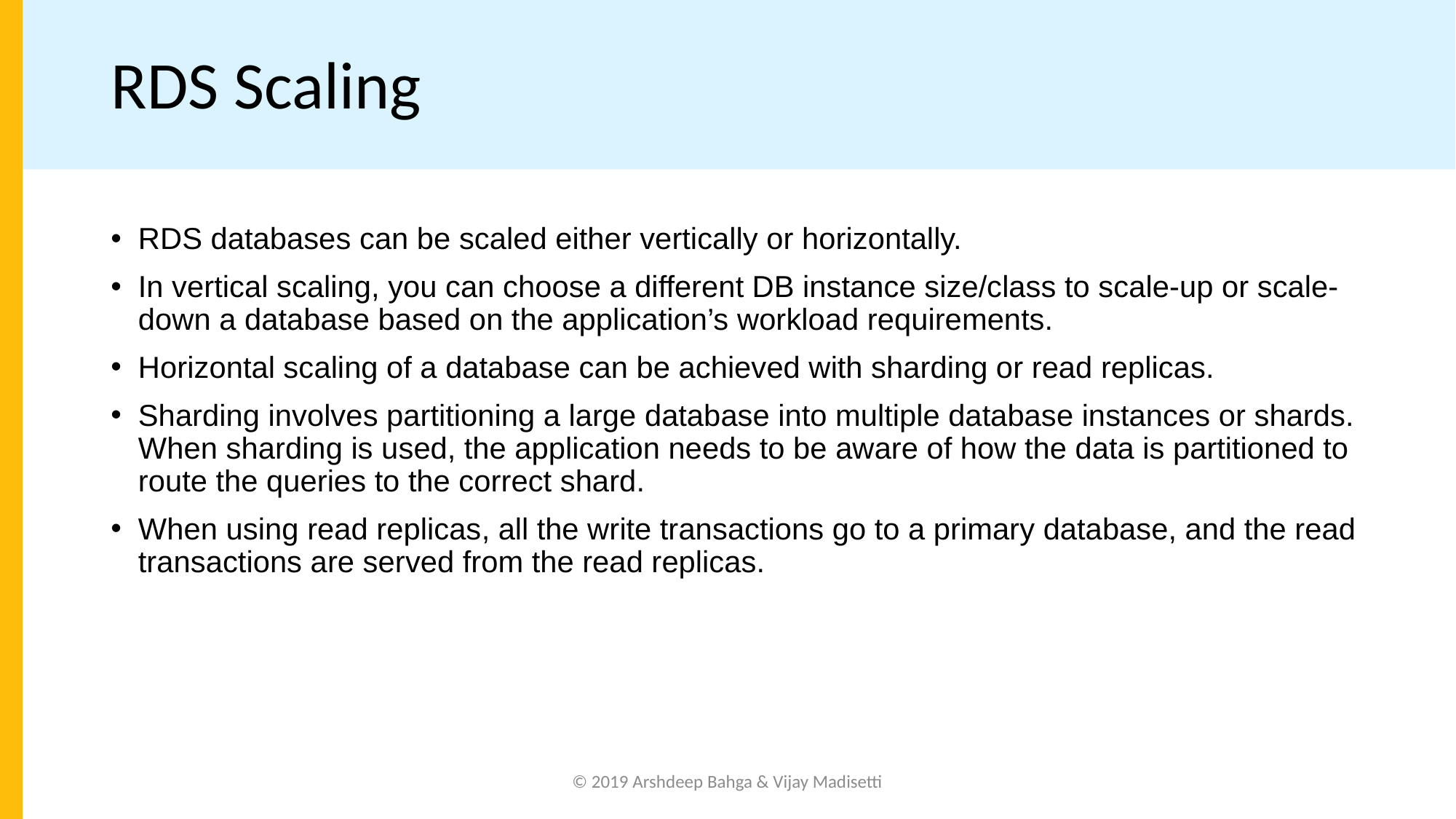

# RDS Scaling
RDS databases can be scaled either vertically or horizontally.
In vertical scaling, you can choose a different DB instance size/class to scale-up or scale-down a database based on the application’s workload requirements.
Horizontal scaling of a database can be achieved with sharding or read replicas.
Sharding involves partitioning a large database into multiple database instances or shards. When sharding is used, the application needs to be aware of how the data is partitioned to route the queries to the correct shard.
When using read replicas, all the write transactions go to a primary database, and the read transactions are served from the read replicas.
© 2019 Arshdeep Bahga & Vijay Madisetti